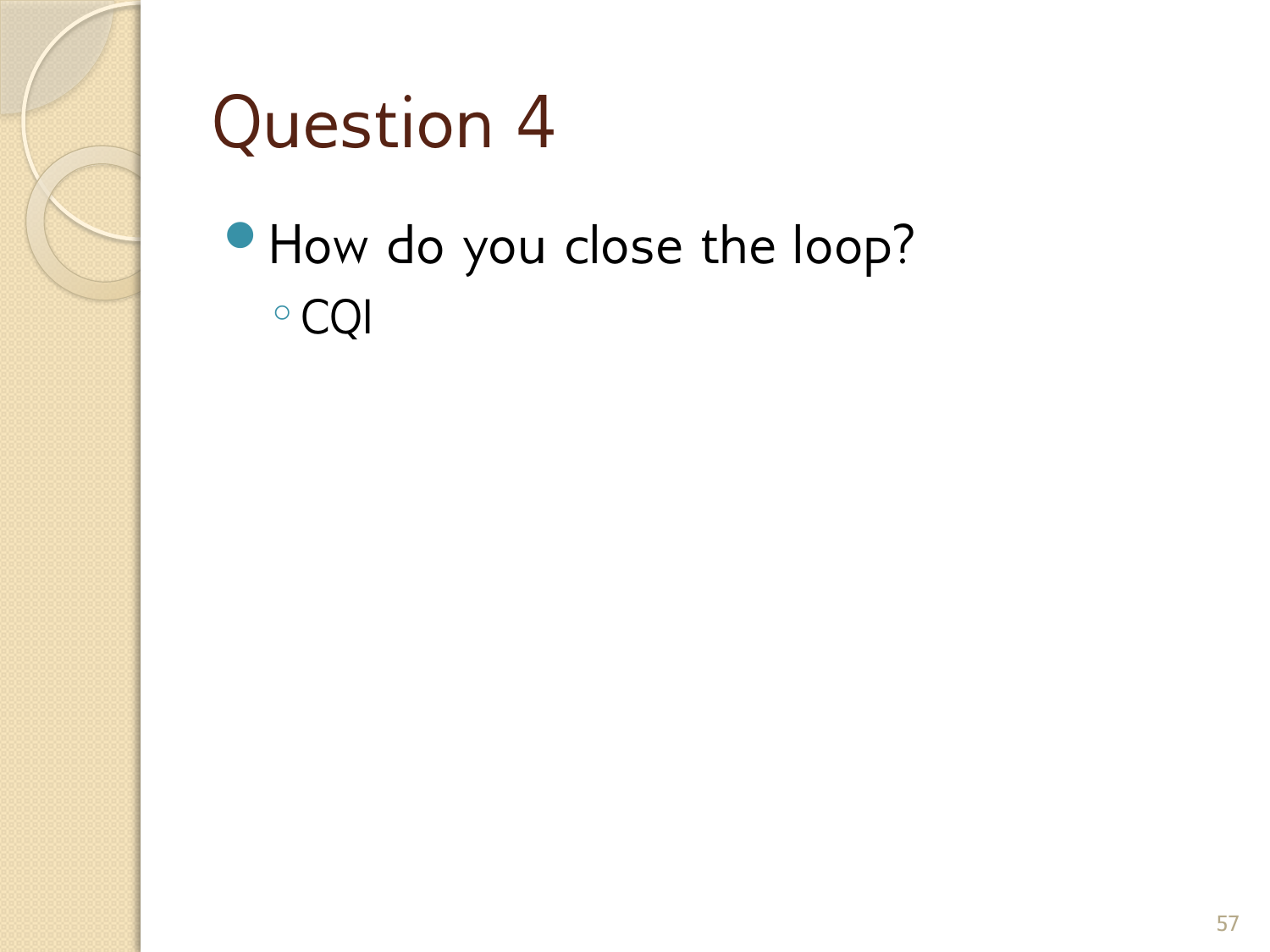

# Question 4
How do you close the loop?
CQI
57